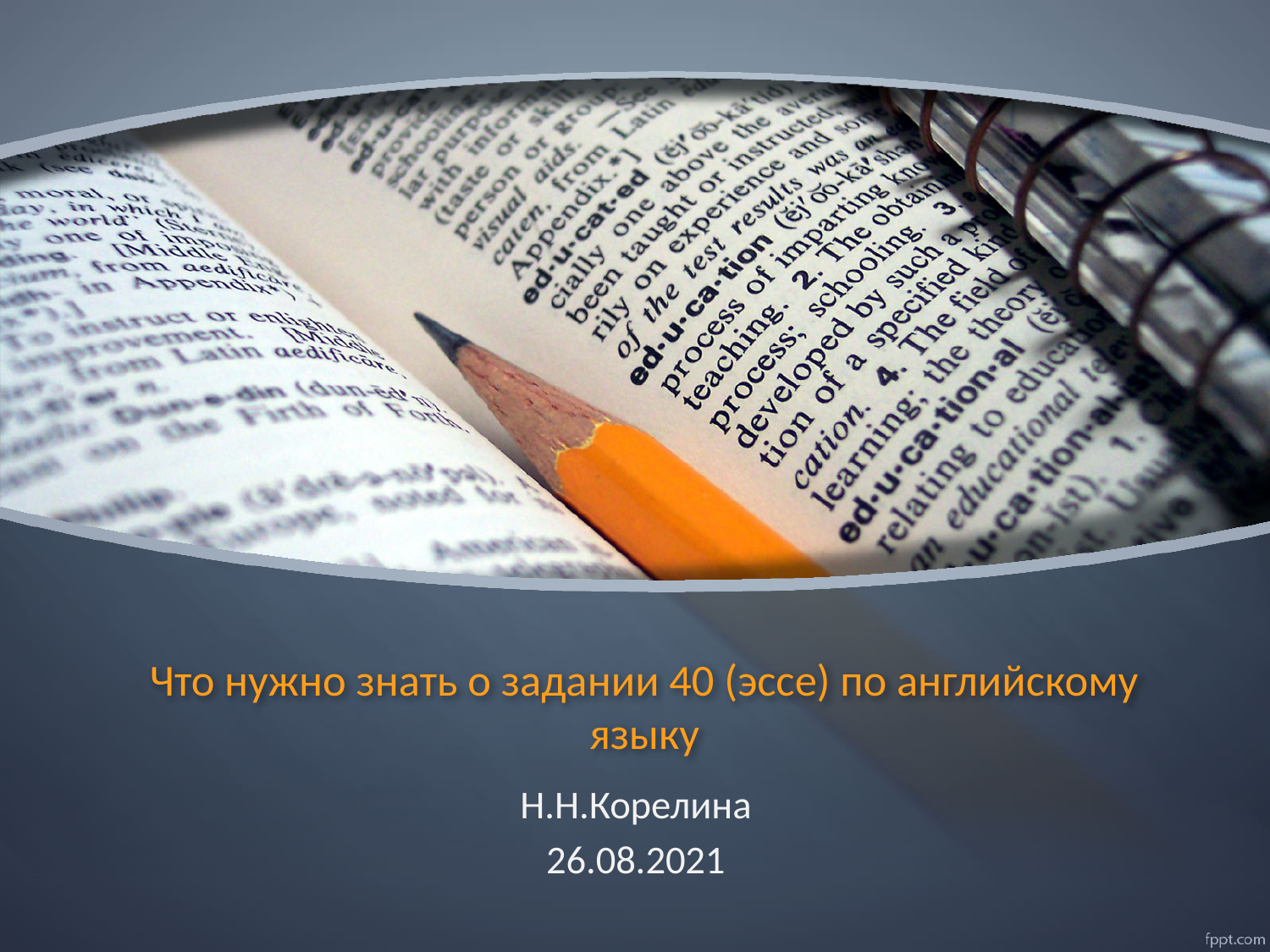

# Что нужно знать о задании 40 (эссе) по английскому языку
Н.Н.Корелина
26.08.2021